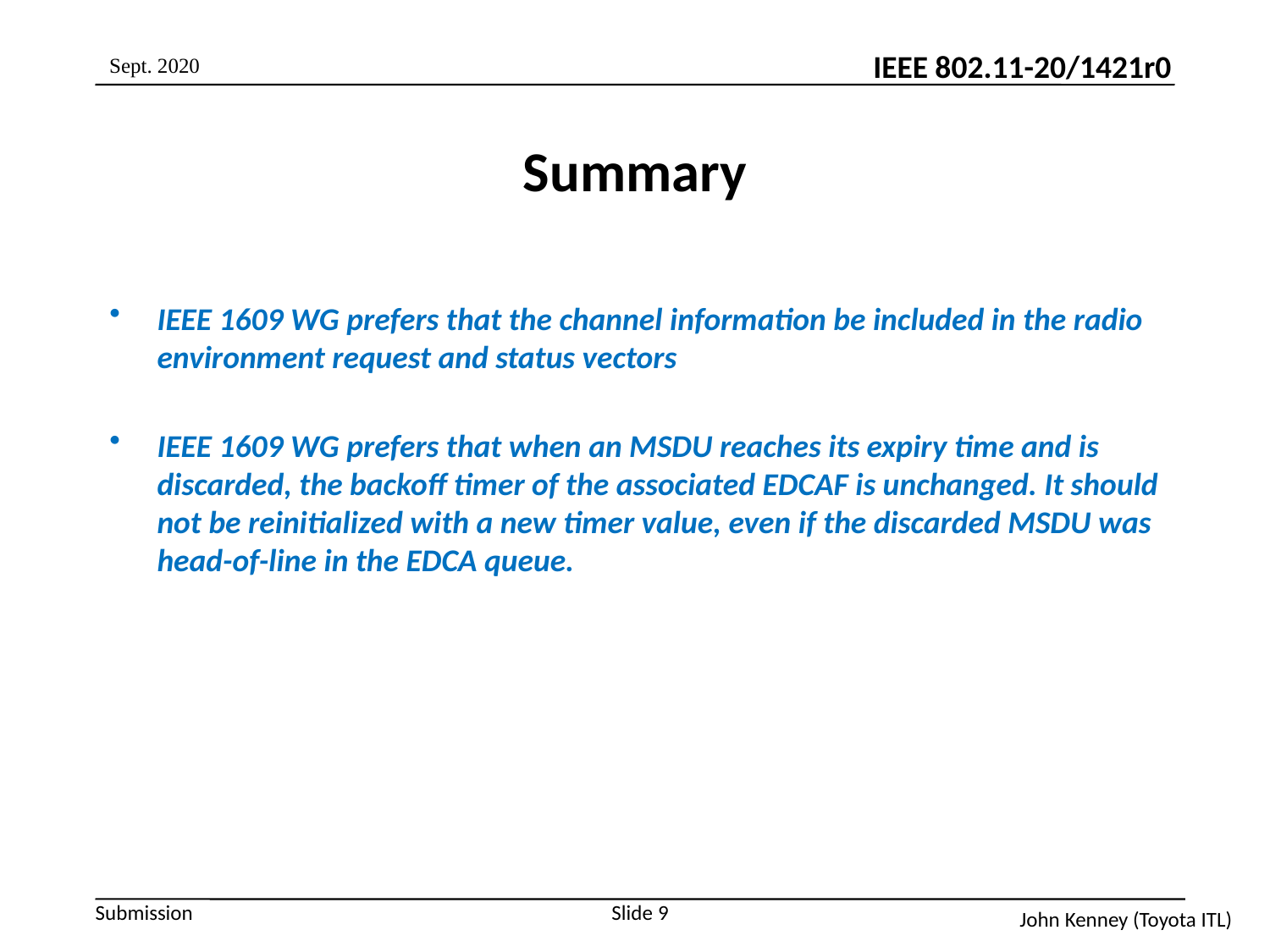

Sept. 2020
# Summary

IEEE 1609 WG prefers that the channel information be included in the radio environment request and status vectors

IEEE 1609 WG prefers that when an MSDU reaches its expiry time and is discarded, the backoff timer of the associated EDCAF is unchanged. It should not be reinitialized with a new timer value, even if the discarded MSDU was head-of-line in the EDCA queue.

Slide 9
John Kenney (Toyota ITL)